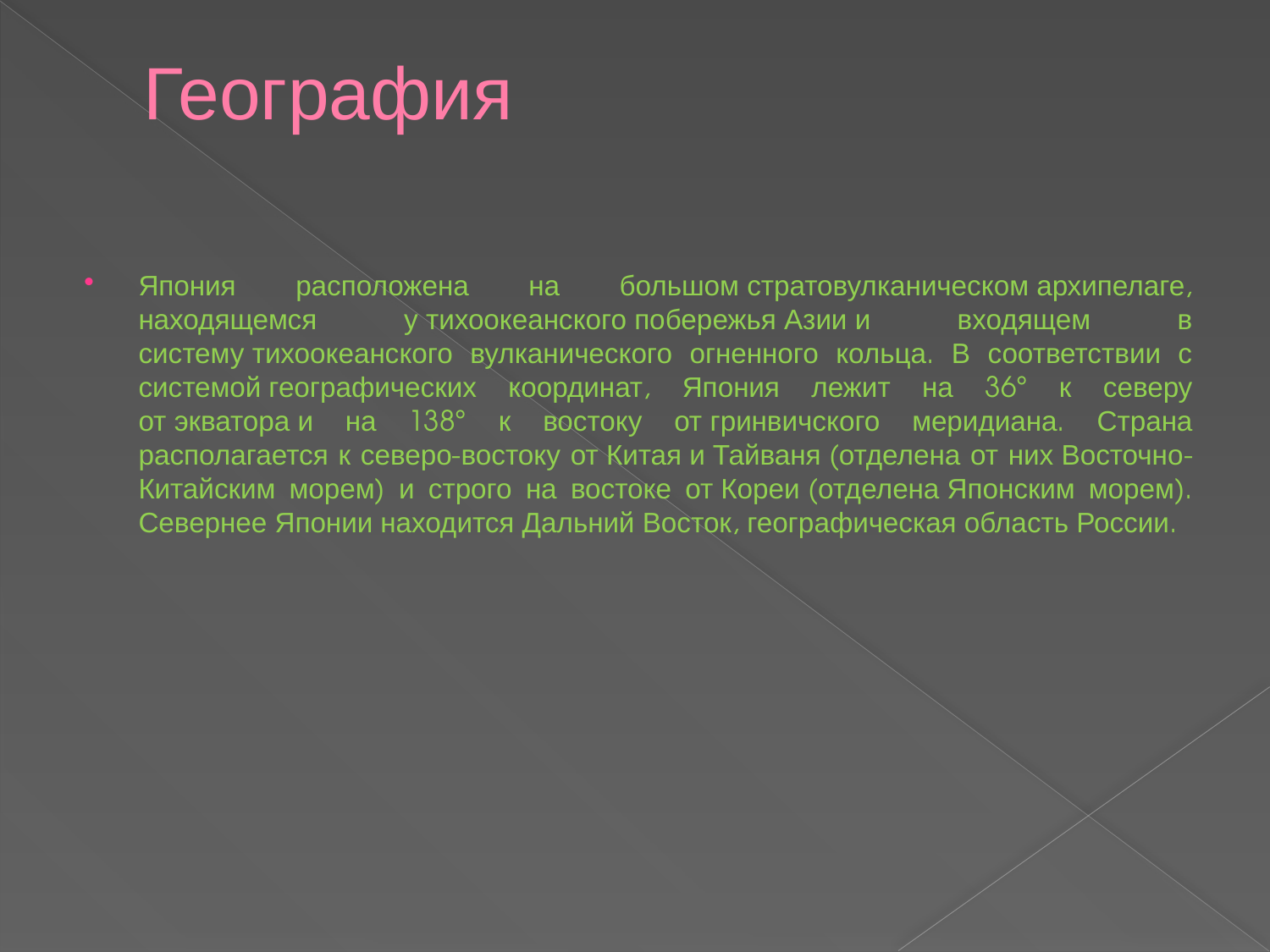

# География
Япония расположена на большом стратовулканическом архипелаге, находящемся у тихоокеанского побережья Азии и входящем в систему тихоокеанского вулканического огненного кольца. В соответствии с системой географических координат, Япония лежит на 36° к северу от экватора и на 138° к востоку от гринвичского меридиана. Страна располагается к северо-востоку от Китая и Тайваня (отделена от них Восточно-Китайским морем) и строго на востоке от Кореи (отделена Японским морем). Севернее Японии находится Дальний Восток, географическая область России.